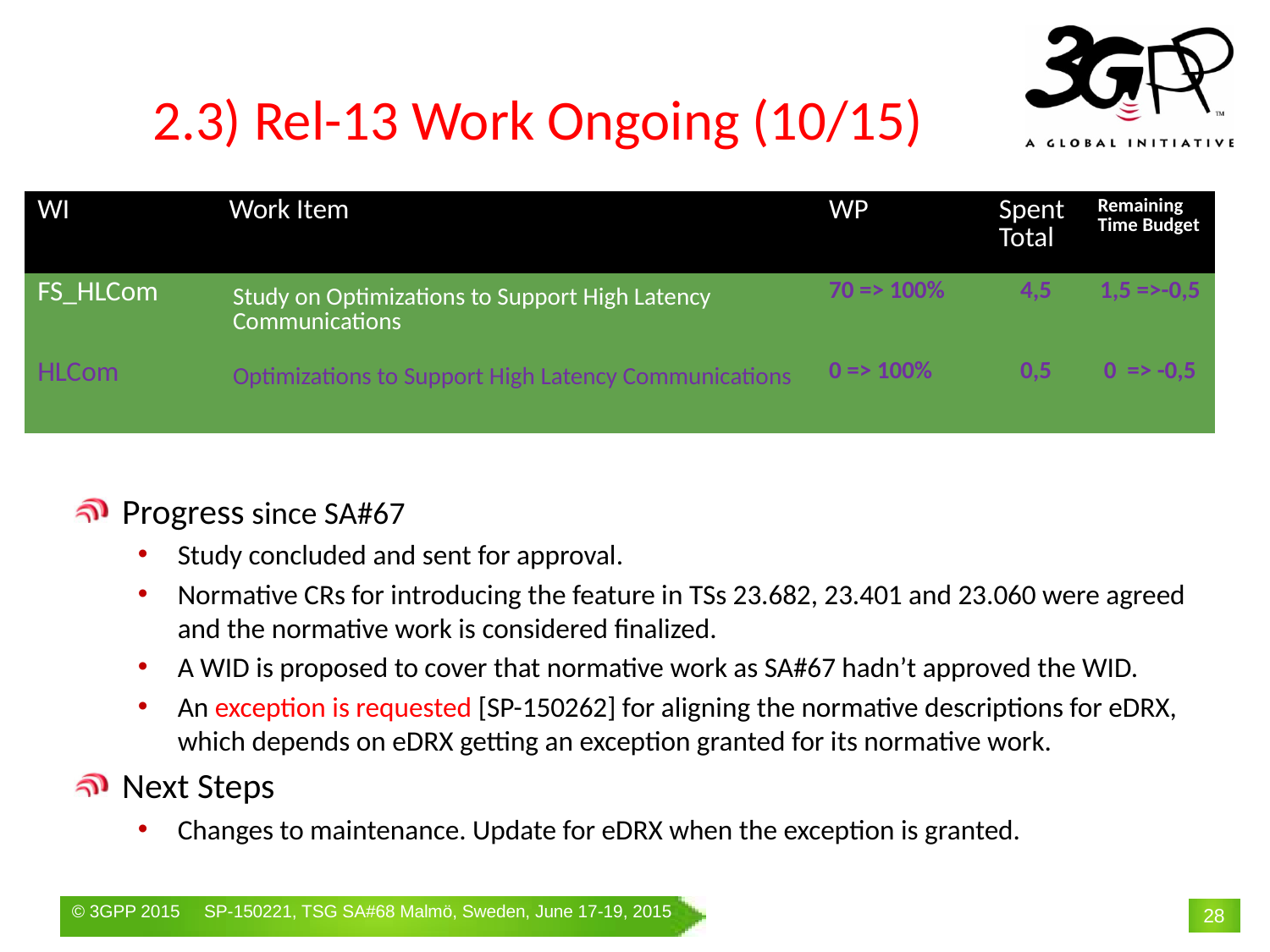

# 2.3) Rel-13 Work Ongoing (10/15)
| WI | Work Item | WP | Spent Total | Remaining Time Budget |
| --- | --- | --- | --- | --- |
| FS\_HLCom | Study on Optimizations to Support High Latency Communications | 70 => 100% | 4,5 | 1,5 =>-0,5 |
| HLCom | Optimizations to Support High Latency Communications | 0 => 100% | 0,5 | 0 => -0,5 |
Progress since SA#67
Study concluded and sent for approval.
Normative CRs for introducing the feature in TSs 23.682, 23.401 and 23.060 were agreed  and the normative work is considered finalized.
A WID is proposed to cover that normative work as SA#67 hadn’t approved the WID.
An exception is requested [SP-150262] for aligning the normative descriptions for eDRX, which depends on eDRX getting an exception granted for its normative work.
Next Steps
Changes to maintenance. Update for eDRX when the exception is granted.